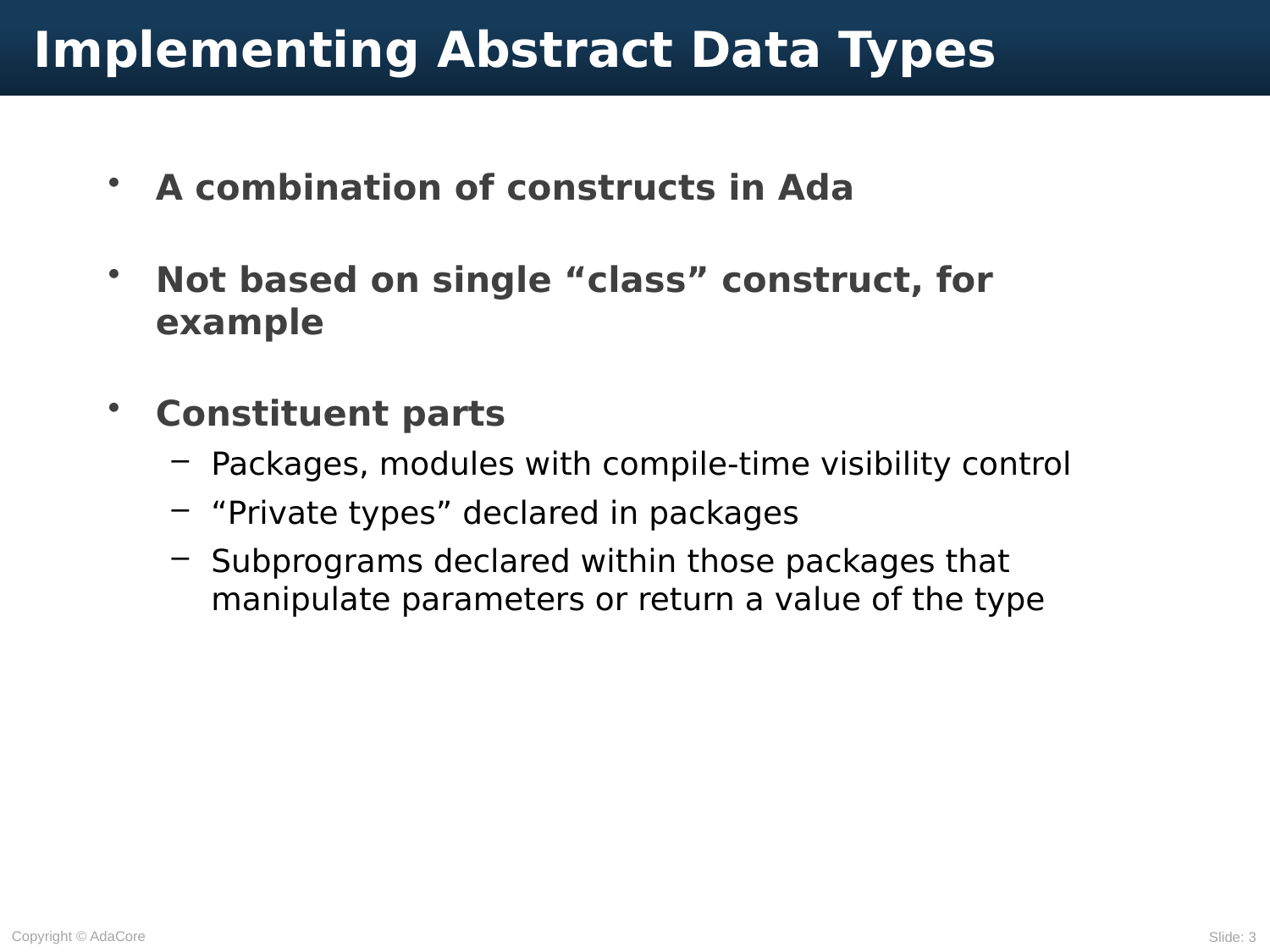

# Implementing Abstract Data Types
A combination of constructs in Ada
Not based on single “class” construct, for example
Constituent parts
Packages, modules with compile-time visibility control
“Private types” declared in packages
Subprograms declared within those packages that manipulate parameters or return a value of the type